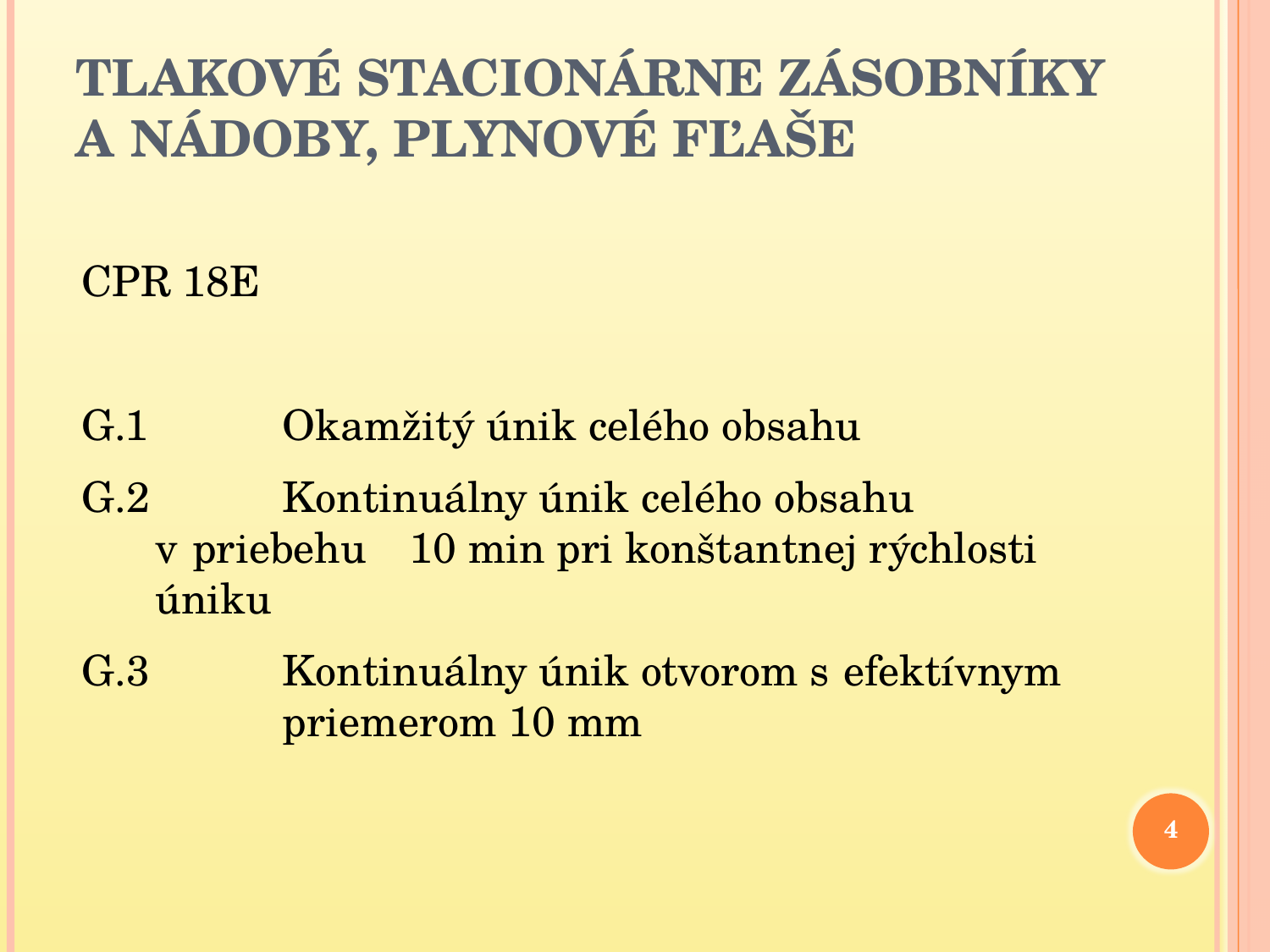

# Tlakové stacionárne zásobníky a nádoby, plynové fľaše
CPR 18E

G.1		Okamžitý únik celého obsahu
G.2		Kontinuálny únik celého obsahu v priebehu 	10 min pri konštantnej rýchlosti úniku
G.3 	Kontinuálny únik otvorom s efektívnym 	priemerom 10 mm
4